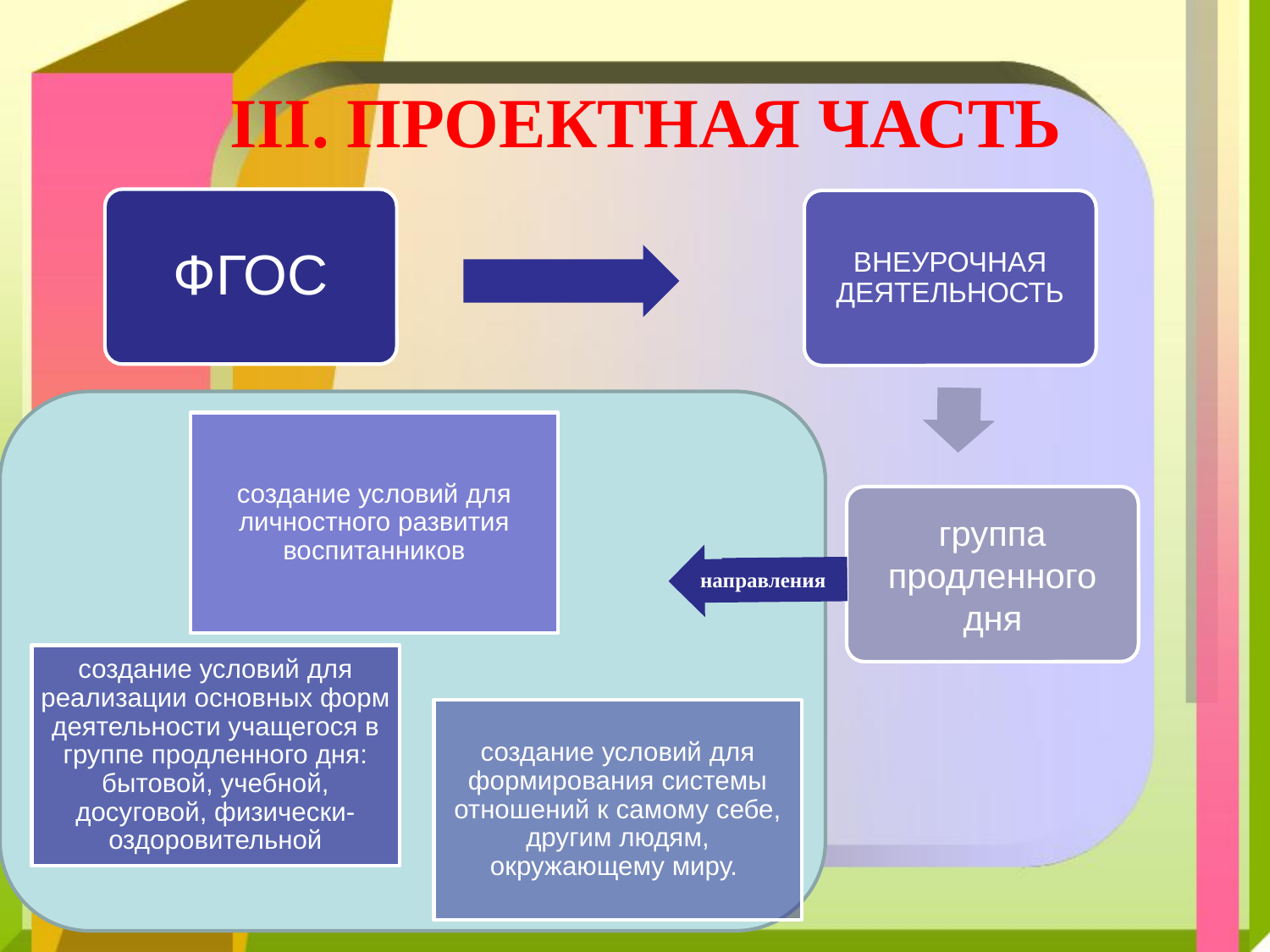

# III. ПРОЕКТНАЯ ЧАСТЬ
ФГОС

ВНЕУРОЧНАЯ ДЕЯТЕЛЬНОСТЬ

группа продленного дня

создание условий для личностного развития воспитанников
создание условий для реализации основных форм деятельности учащегося в группе продленного дня: бытовой, учебной, досуговой, физически-оздоровительной
создание условий для формирования системы отношений к самому себе, другим людям, окружающему миру.

направления